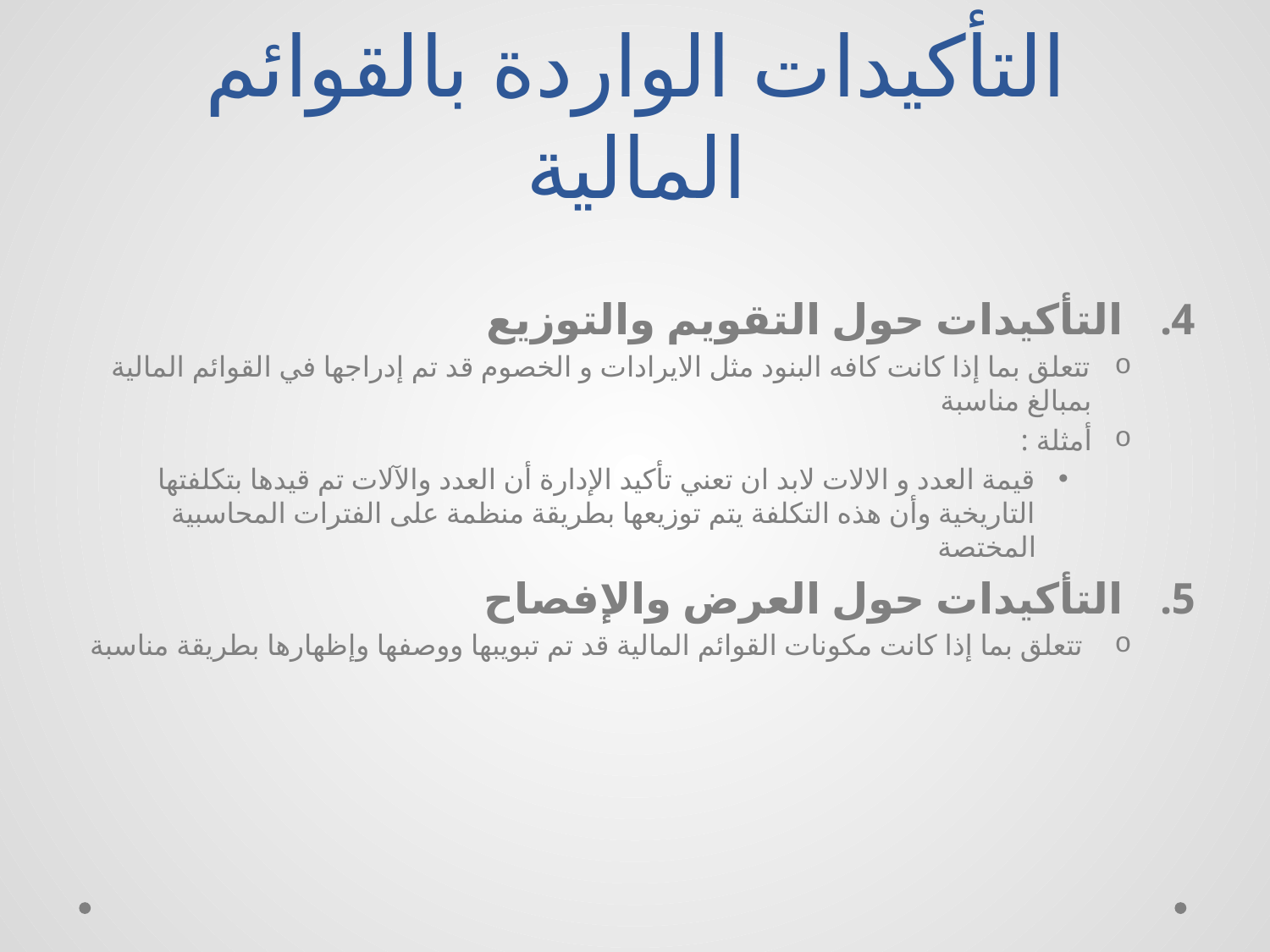

# التأكيدات الواردة بالقوائم المالية
التأكيدات حول التقويم والتوزيع
تتعلق بما إذا كانت كافه البنود مثل الايرادات و الخصوم قد تم إدراجها في القوائم المالية بمبالغ مناسبة
أمثلة :
قيمة العدد و الالات لابد ان تعني تأكيد الإدارة أن العدد والآلات تم قيدها بتكلفتها التاريخية وأن هذه التكلفة يتم توزيعها بطريقة منظمة على الفترات المحاسبية المختصة
التأكيدات حول العرض والإفصاح
 تتعلق بما إذا كانت مكونات القوائم المالية قد تم تبويبها ووصفها وإظهارها بطريقة مناسبة